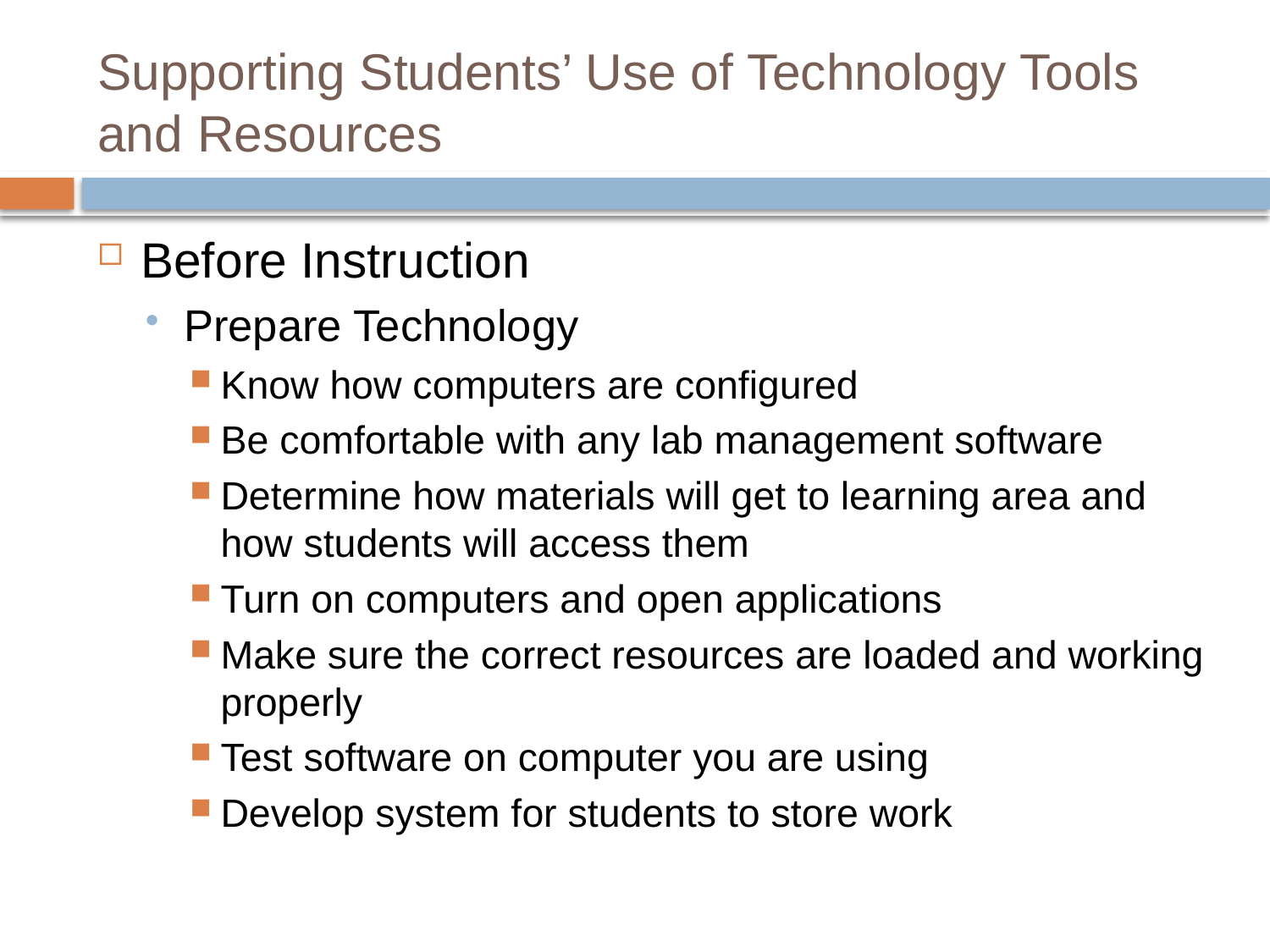

# Supporting Students’ Use of Technology Tools and Resources
Before Instruction
Prepare Technology
Know how computers are configured
Be comfortable with any lab management software
Determine how materials will get to learning area and how students will access them
Turn on computers and open applications
Make sure the correct resources are loaded and working properly
Test software on computer you are using
Develop system for students to store work